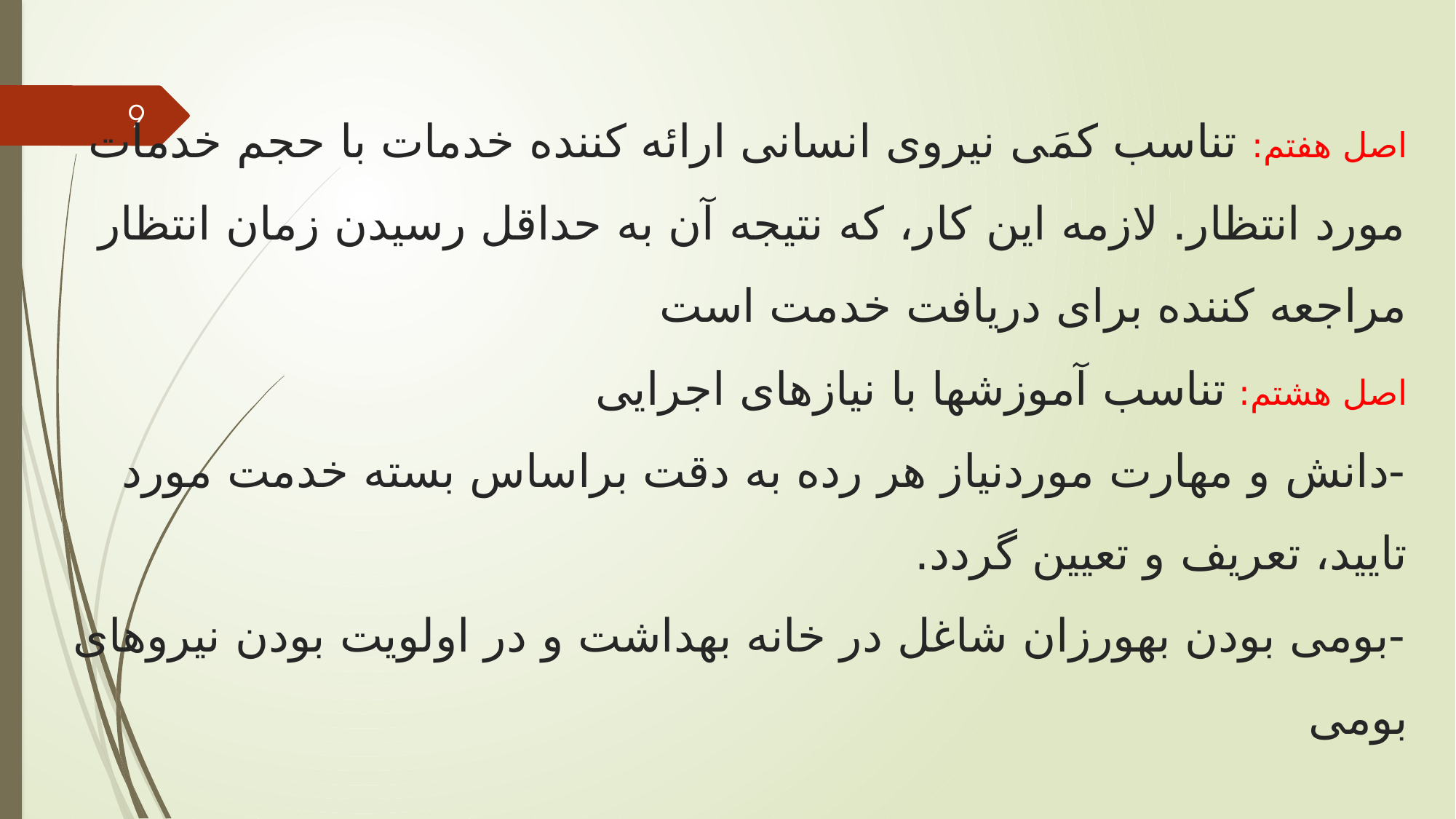

# اصل هفتم: تناسب کمَی نيروی انسانی ارائه کننده خدمات با حجم خدمات مورد انتظار. لازمه اين كار، كه نتيجه آن به حداقل رسيدن زمان انتظار مراجعه كننده برای دريافت خدمت است اصل هشتم: تناسب آموزشها با نيازهای اجرایی -دانش و مهارت موردنياز هر رده به دقت براساس بسته خدمت مورد تاييد، تعريف و تعيين گردد. -بومی بودن بهورزان شاغل در خانه بهداشت و در اولویت بودن نیروهای بومی
9